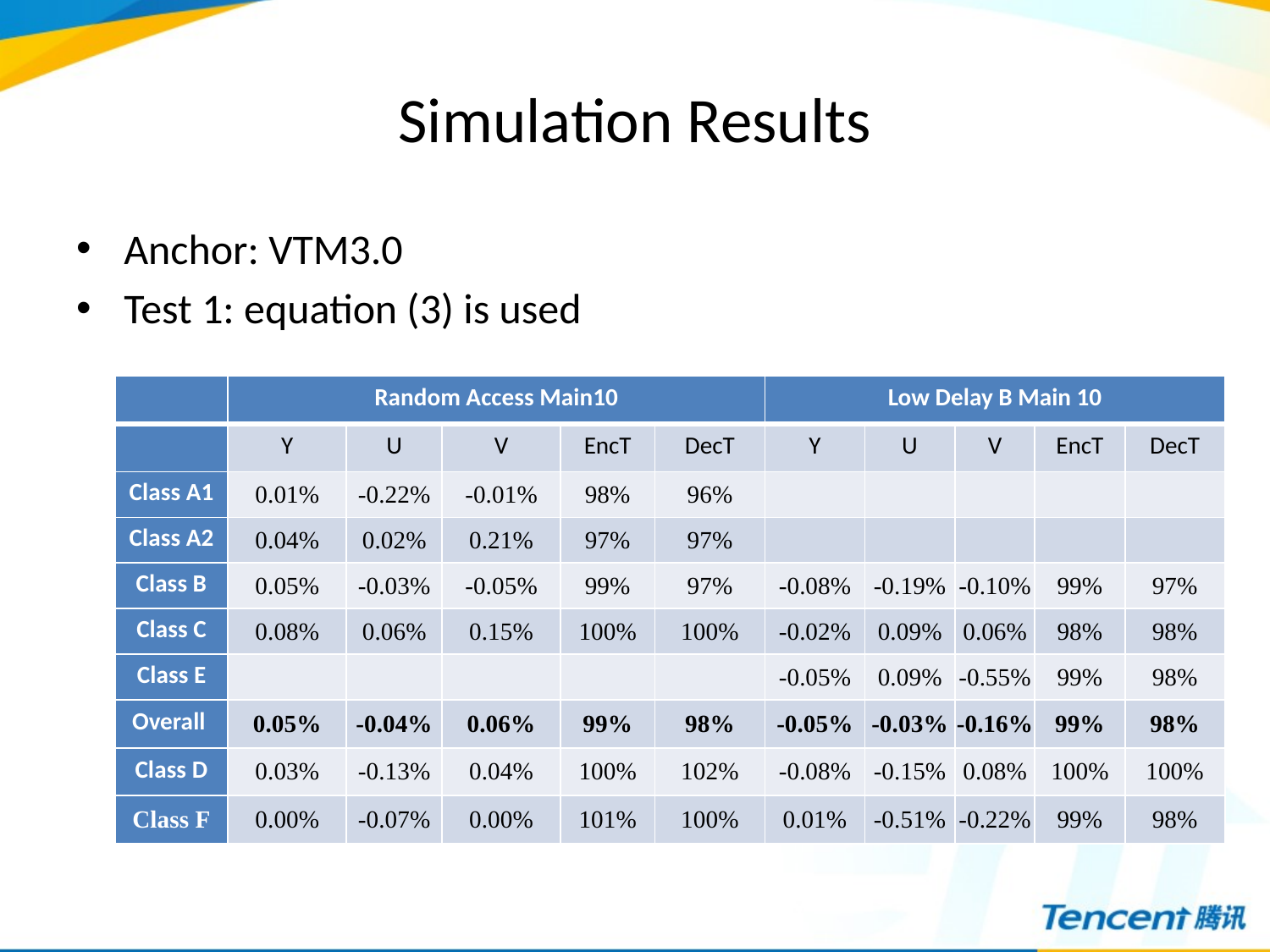

# Simulation Results
Anchor: VTM3.0
Test 1: equation (3) is used

|  | Random Access Main10 |  |  |  |  | Low Delay B Main 10 |  |  |  |  |
| --- | --- | --- | --- | --- | --- | --- | --- | --- | --- | --- |
|  | Y | U | V | EncT | DecT | Y | U | V | EncT | DecT |
| Class A1 | 0.01% | -0.22% | -0.01% | 98% | 96% |  |  |  |  |  |
| Class A2 | 0.04% | 0.02% | 0.21% | 97% | 97% |  |  |  |  |  |
| Class B | 0.05% | -0.03% | -0.05% | 99% | 97% | -0.08% | -0.19% | -0.10% | 99% | 97% |
| Class C | 0.08% | 0.06% | 0.15% | 100% | 100% | -0.02% | 0.09% | 0.06% | 98% | 98% |
| Class E |  |  |  |  |  | -0.05% | 0.09% | -0.55% | 99% | 98% |
| Overall | 0.05% | -0.04% | 0.06% | 99% | 98% | -0.05% | -0.03% | -0.16% | 99% | 98% |
| Class D | 0.03% | -0.13% | 0.04% | 100% | 102% | -0.08% | -0.15% | 0.08% | 100% | 100% |
| Class F | 0.00% | -0.07% | 0.00% | 101% | 100% | 0.01% | -0.51% | -0.22% | 99% | 98% |